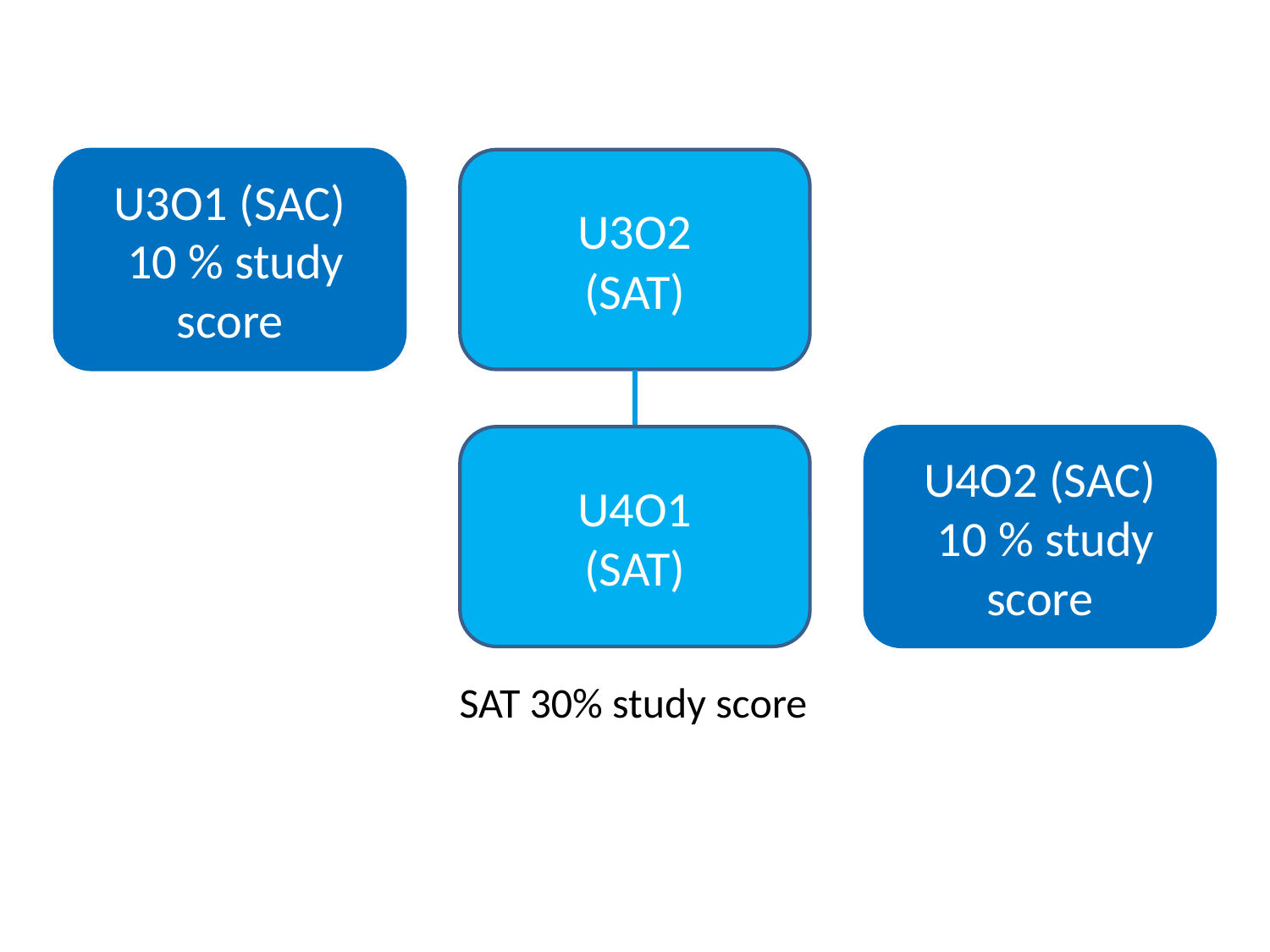

# School-based assessment
U3O1 (SAC)
 10 % study score
U3O2
(SAT)
U4O1
(SAT)
U4O2 (SAC)
 10 % study score
SAT 30% study score